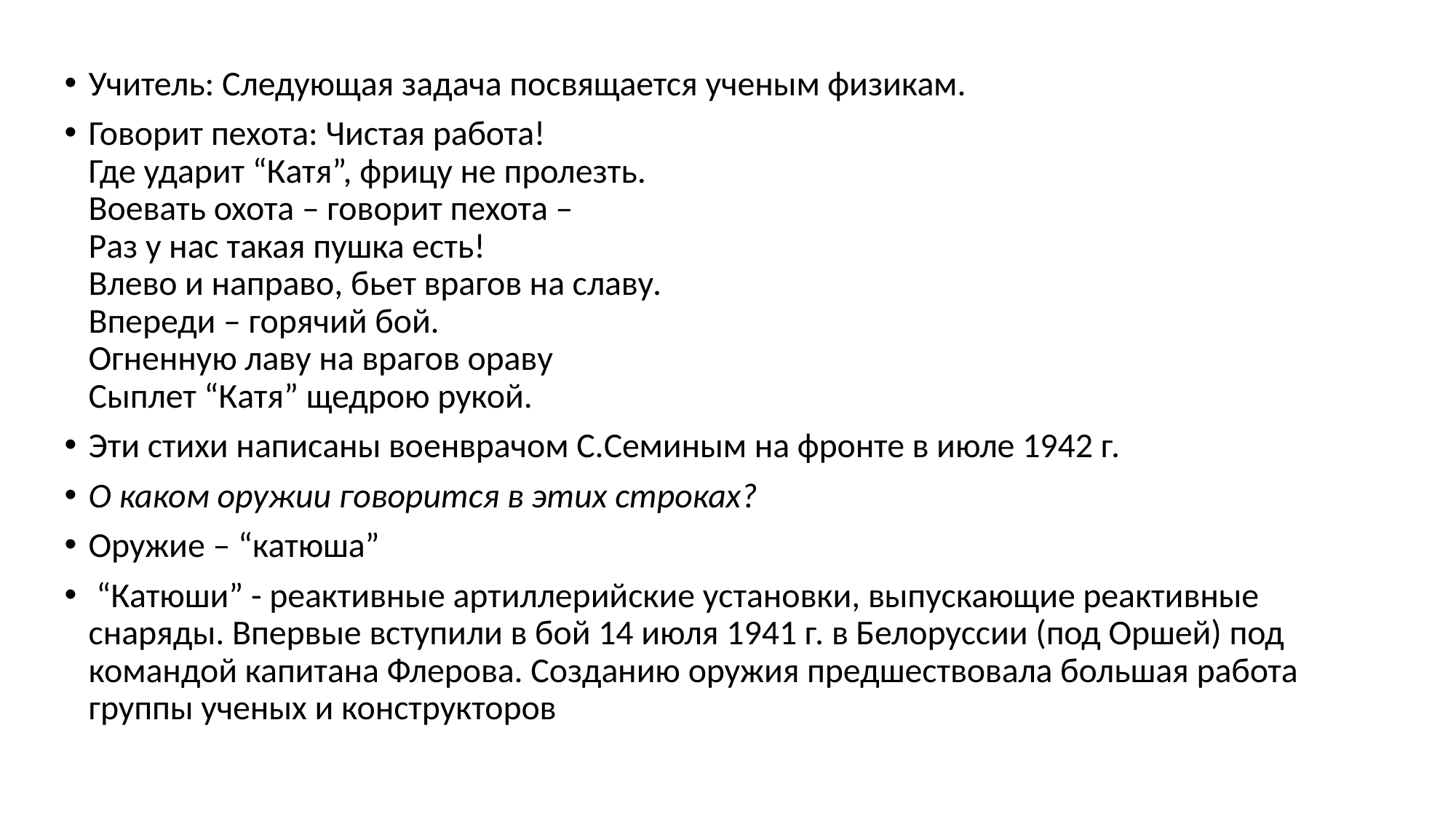

Учитель: Следующая задача посвящается ученым физикам.
Говорит пехота: Чистая работа! 
Где ударит “Катя”, фрицу не пролезть. 
Воевать охота – говорит пехота – 
Раз у нас такая пушка есть! 
Влево и направо, бьет врагов на славу. 
Впереди – горячий бой. 
Огненную лаву на врагов ораву 
Сыплет “Катя” щедрою рукой.
Эти стихи написаны военврачом С.Семиным на фронте в июле 1942 г.
О каком оружии говорится в этих строках?
Оружие – “катюша”
 “Катюши” - реактивные артиллерийские установки, выпускающие реактивные снаряды. Впервые вступили в бой 14 июля 1941 г. в Белоруссии (под Оршей) под командой капитана Флерова. Созданию оружия предшествовала большая работа группы ученых и конструкторов